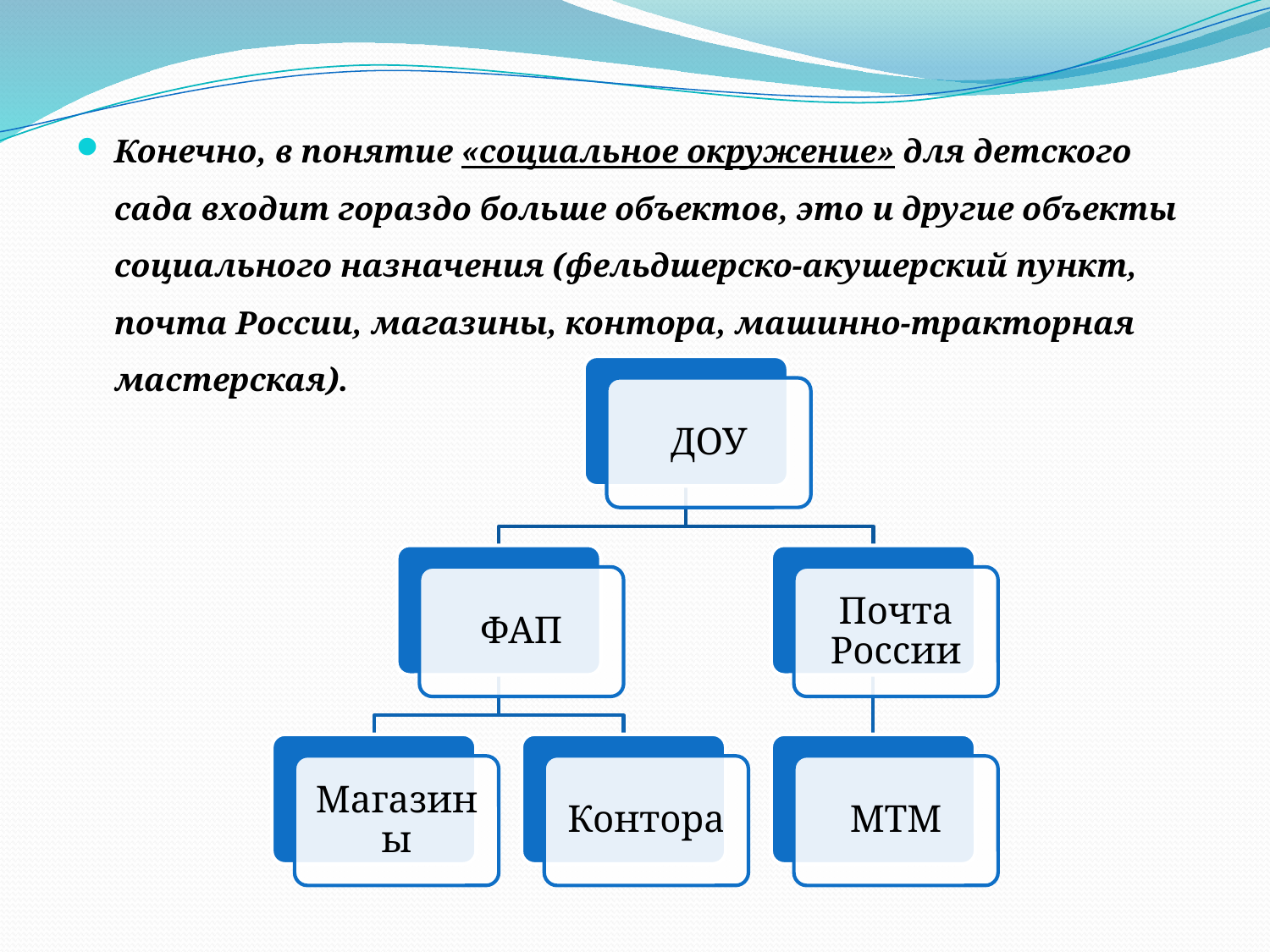

Конечно, в понятие «социальное окружение» для детского сада входит гораздо больше объектов, это и другие объекты социального назначения (фельдшерско-акушерский пункт, почта России, магазины, контора, машинно-тракторная мастерская).

ДОУ
ФАП
Магазины
Контора
Почта России
МТМ